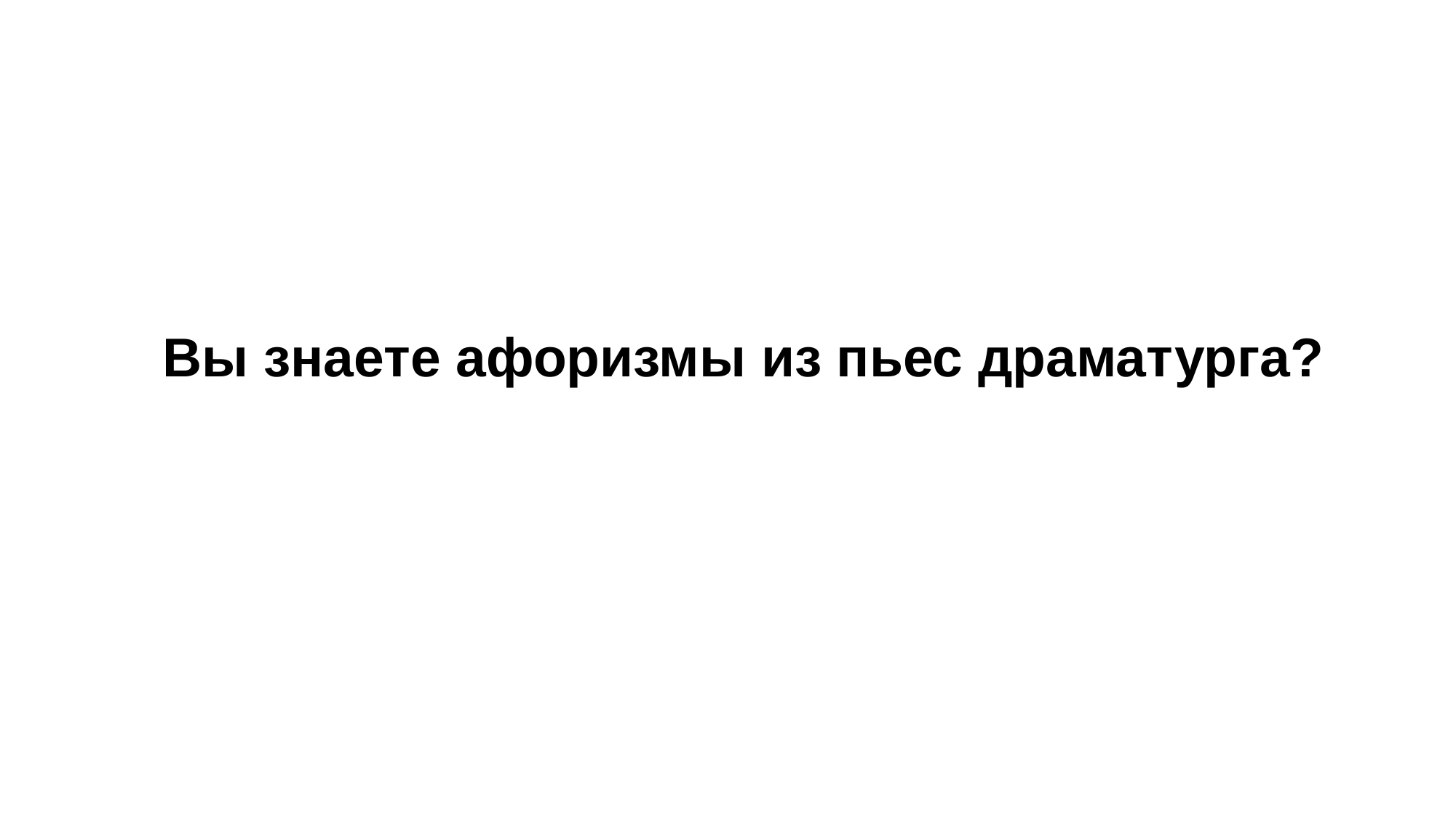

# Вы знаете афоризмы из пьес драматурга?